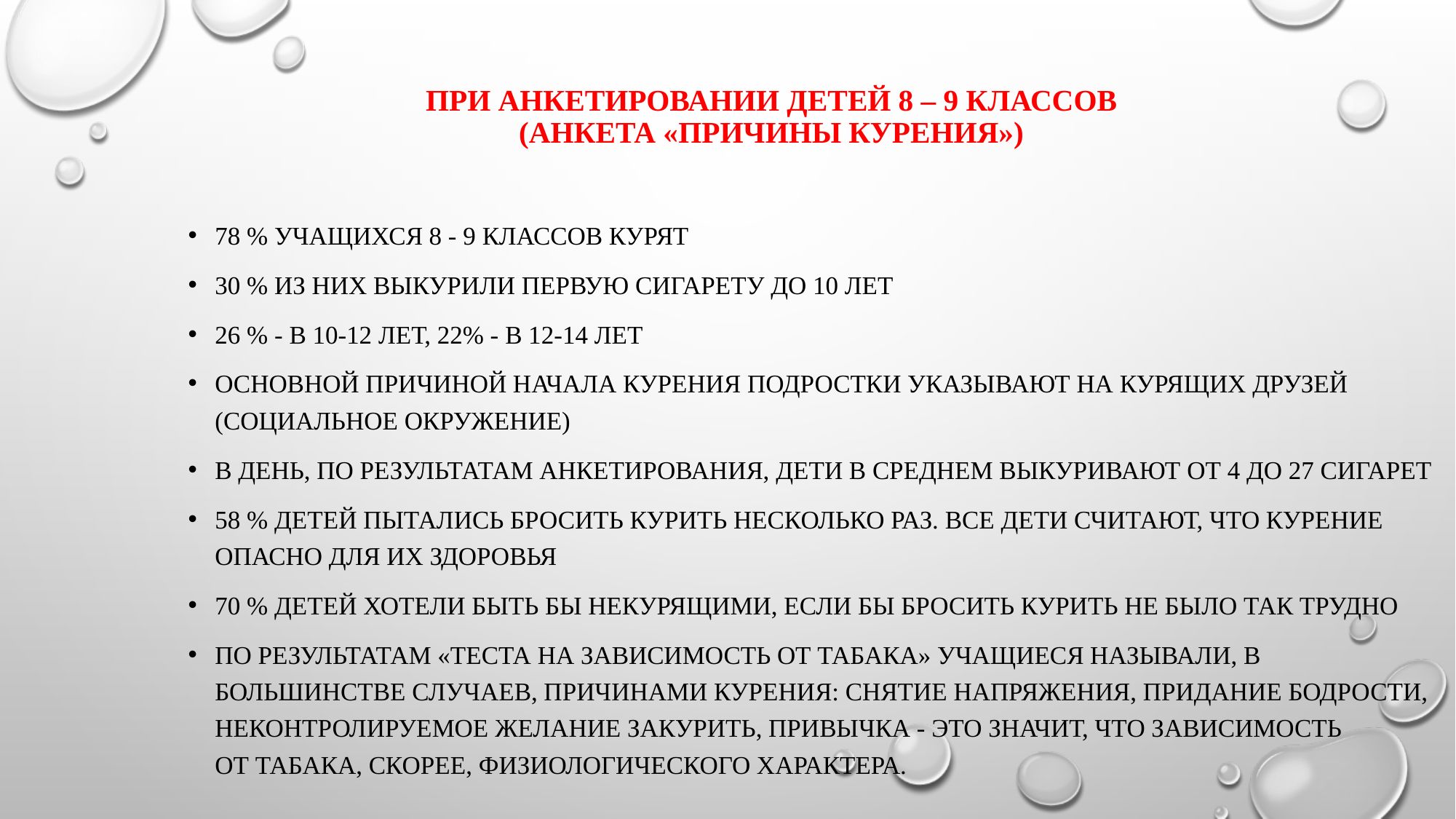

# При анкетировании детей 8 – 9 классов (анкета «Причины курения»)

78 % учащихся 8 - 9 классов курят
30 % из них выкурили первую сигарету до 10 лет
26 % - в 10-12 лет, 22% - в 12-14 лет
Основной причиной начала курения подростки указывают на курящих друзей (социальное окружение)
В день, по результатам анкетирования, дети в среднем выкуривают от 4 до 27 сигарет
58 % детей пытались бросить курить несколько раз. Все дети считают, что курение опасно для их здоровья
70 % детей хотели быть бы некурящими, если бы бросить курить не было так трудно
По результатам «Теста на зависимость от табака» учащиеся называли, в большинстве случаев, причинами курения: снятие напряжения, придание бодрости, неконтролируемое желание закурить, привычка - это значит, что зависимость от табака, скорее, физиологического характера.